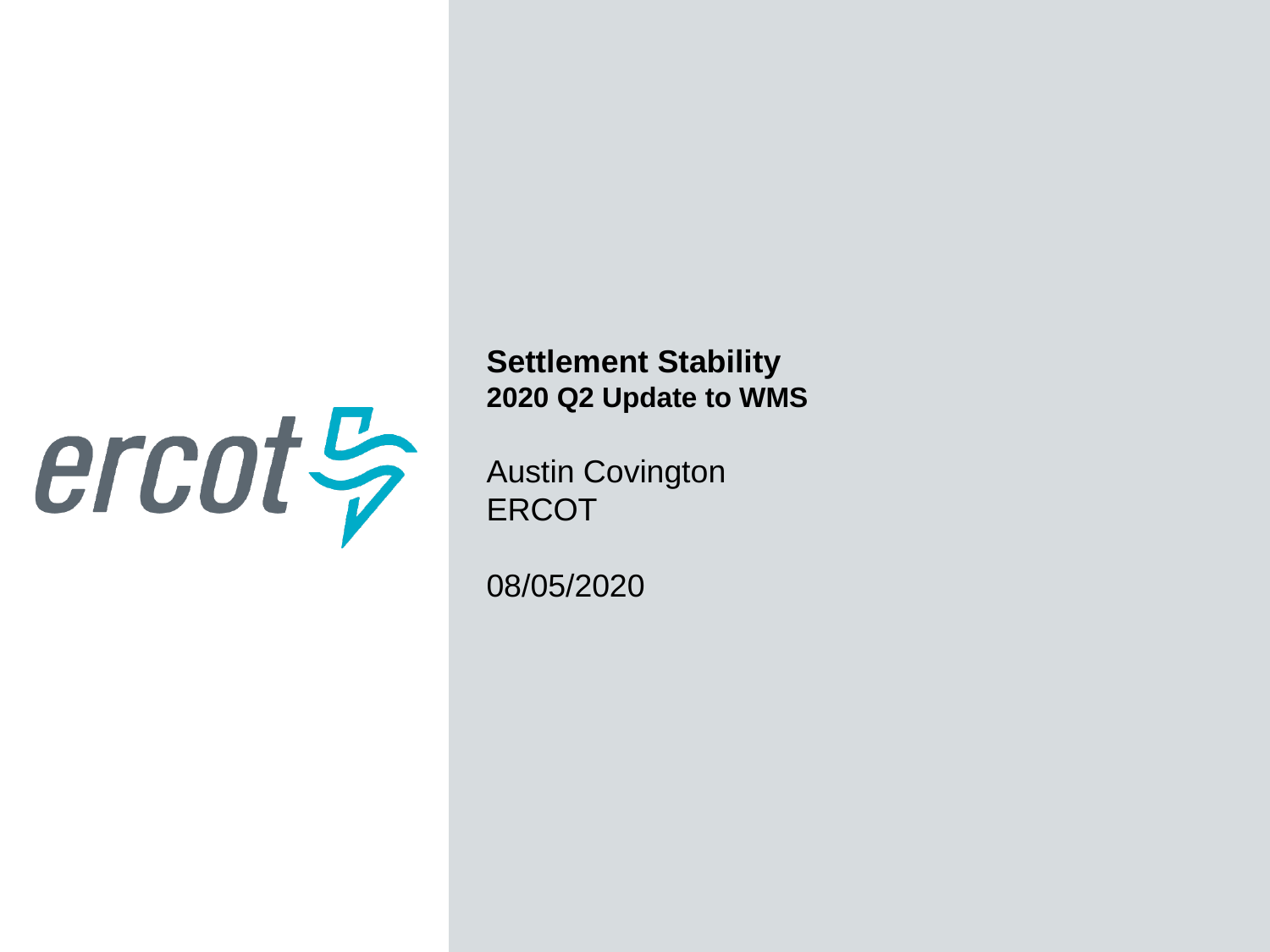

Settlement Stability
2020 Q2 Update to WMS

Austin Covington
ERCOT

08/05/2020